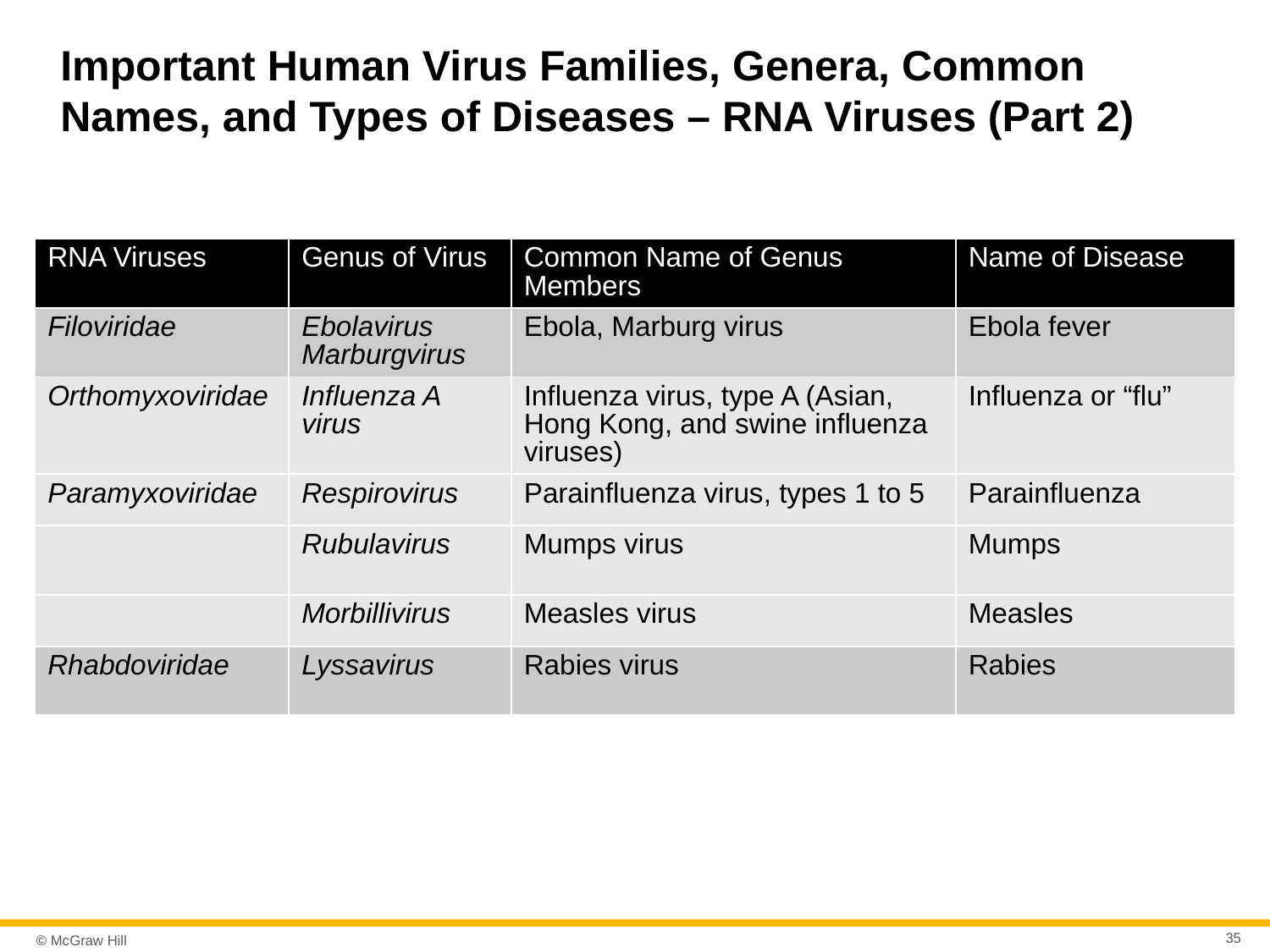

# Important Human Virus Families, Genera, Common Names, and Types of Diseases – RNA Viruses (Part 2)
| RNA Viruses | Genus of Virus | Common Name of Genus Members | Name of Disease |
| --- | --- | --- | --- |
| Filoviridae | Ebolavirus Marburgvirus | Ebola, Marburg virus | Ebola fever |
| Orthomyxoviridae | Influenza A virus | Influenza virus, type A (Asian, Hong Kong, and swine influenza viruses) | Influenza or “flu” |
| Paramyxoviridae | Respirovirus | Parainfluenza virus, types 1 to 5 | Parainfluenza |
| Paramyxoviridae | Rubulavirusvirus | Mumps virus | Mumps |
| Paramyxoviridae | Morbillivirus | Measles virus | Measles |
| Rhabdoviridae | Lyssavirus | Rabies virus | Rabies |